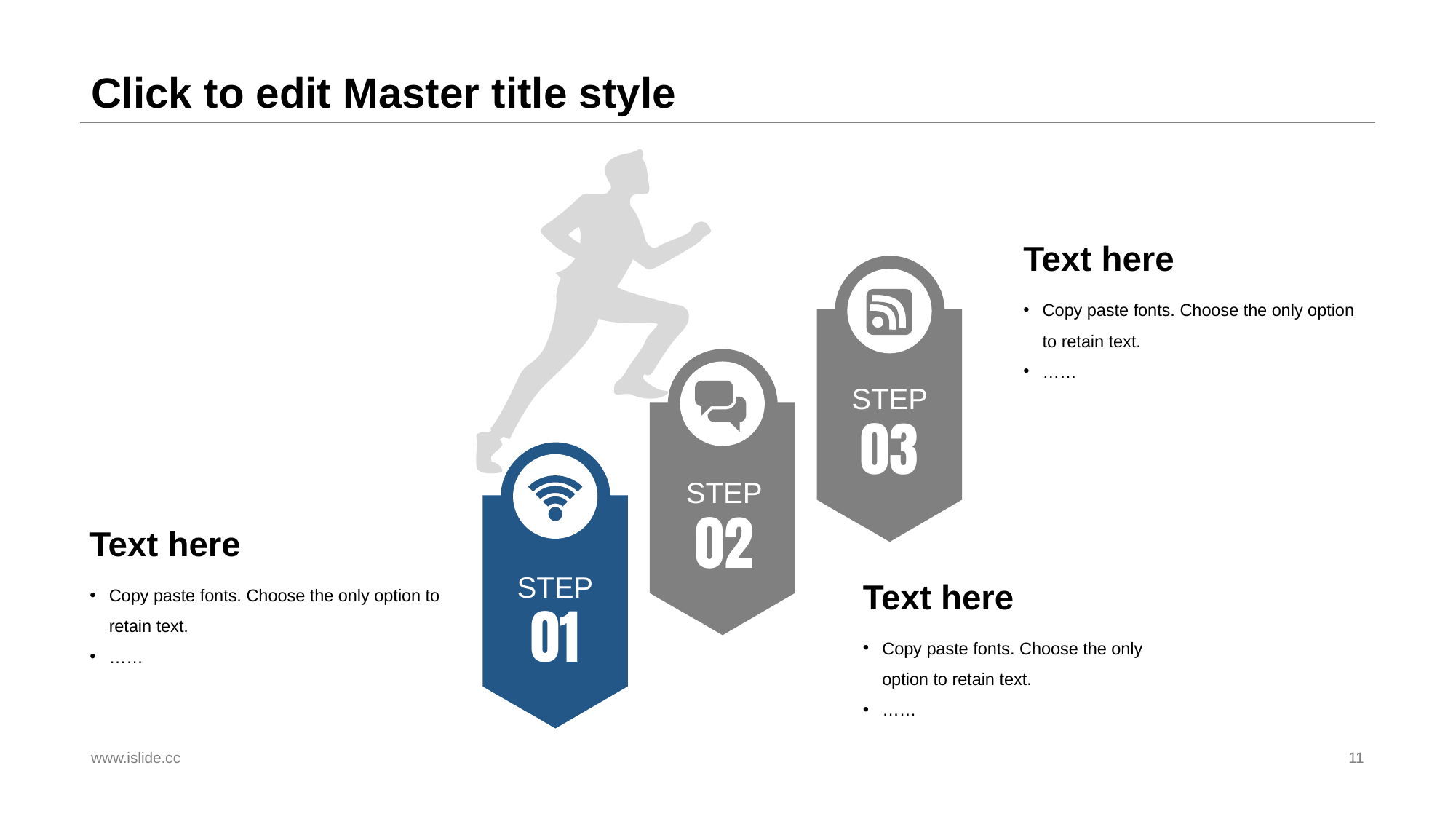

# Click to edit Master title style

Text here

Copy paste fonts. Choose the only option to retain text.
……

STEP
03

STEP
02

Text here
STEP
01
Copy paste fonts. Choose the only option to retain text.
……
Text here
Copy paste fonts. Choose the only option to retain text.
……
www.islide.cc
11